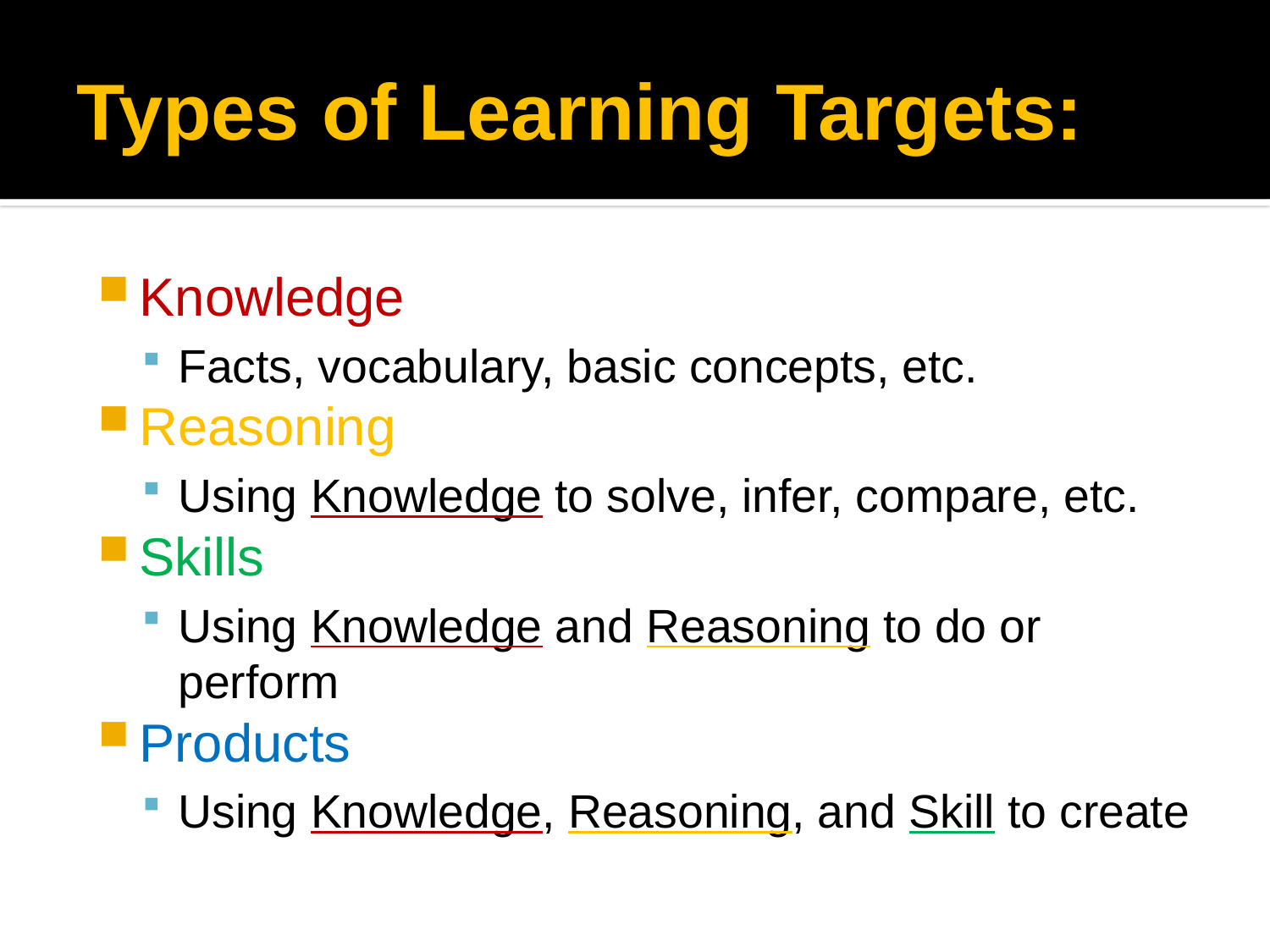

# Types of Learning Targets:
Knowledge
Facts, vocabulary, basic concepts, etc.
Reasoning
Using Knowledge to solve, infer, compare, etc.
Skills
Using Knowledge and Reasoning to do or perform
Products
Using Knowledge, Reasoning, and Skill to create